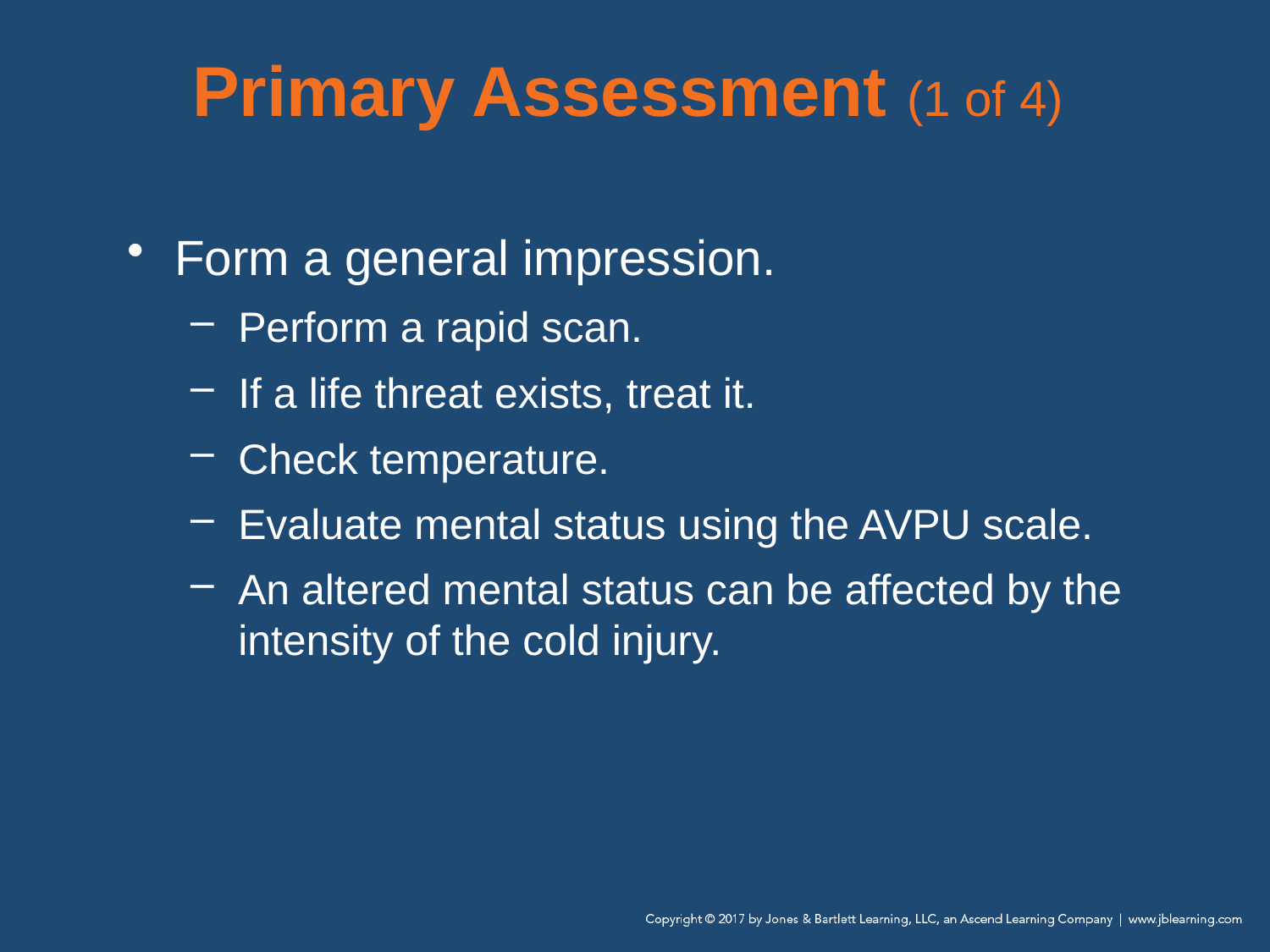

# Primary Assessment (1 of 4)
Form a general impression.
Perform a rapid scan.
If a life threat exists, treat it.
Check temperature.
Evaluate mental status using the AVPU scale.
An altered mental status can be affected by the intensity of the cold injury.